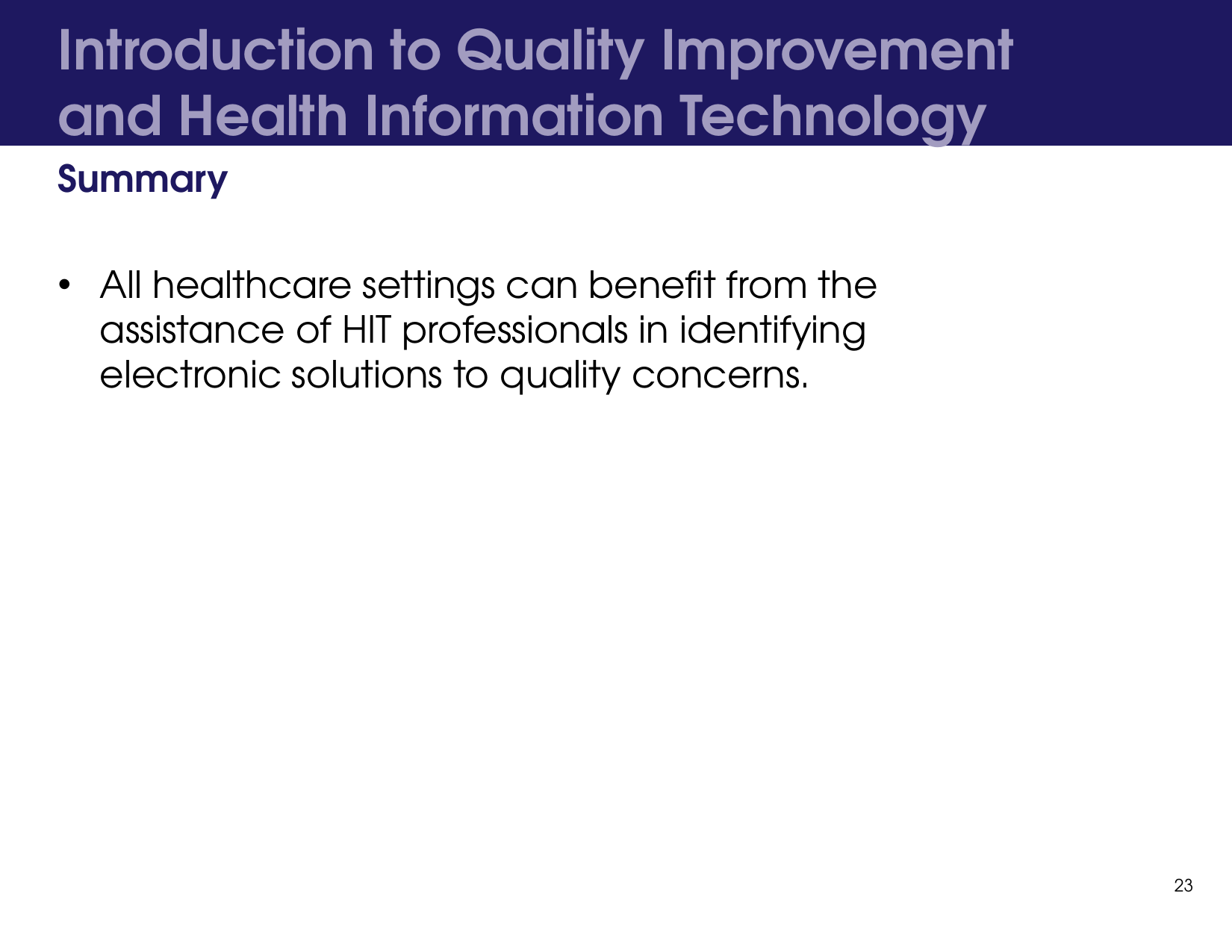

# Introduction to Quality Improvement and Health Information Technology
Summary
All healthcare settings can benefit from the assistance of HIT professionals in identifying electronic solutions to quality concerns.
23